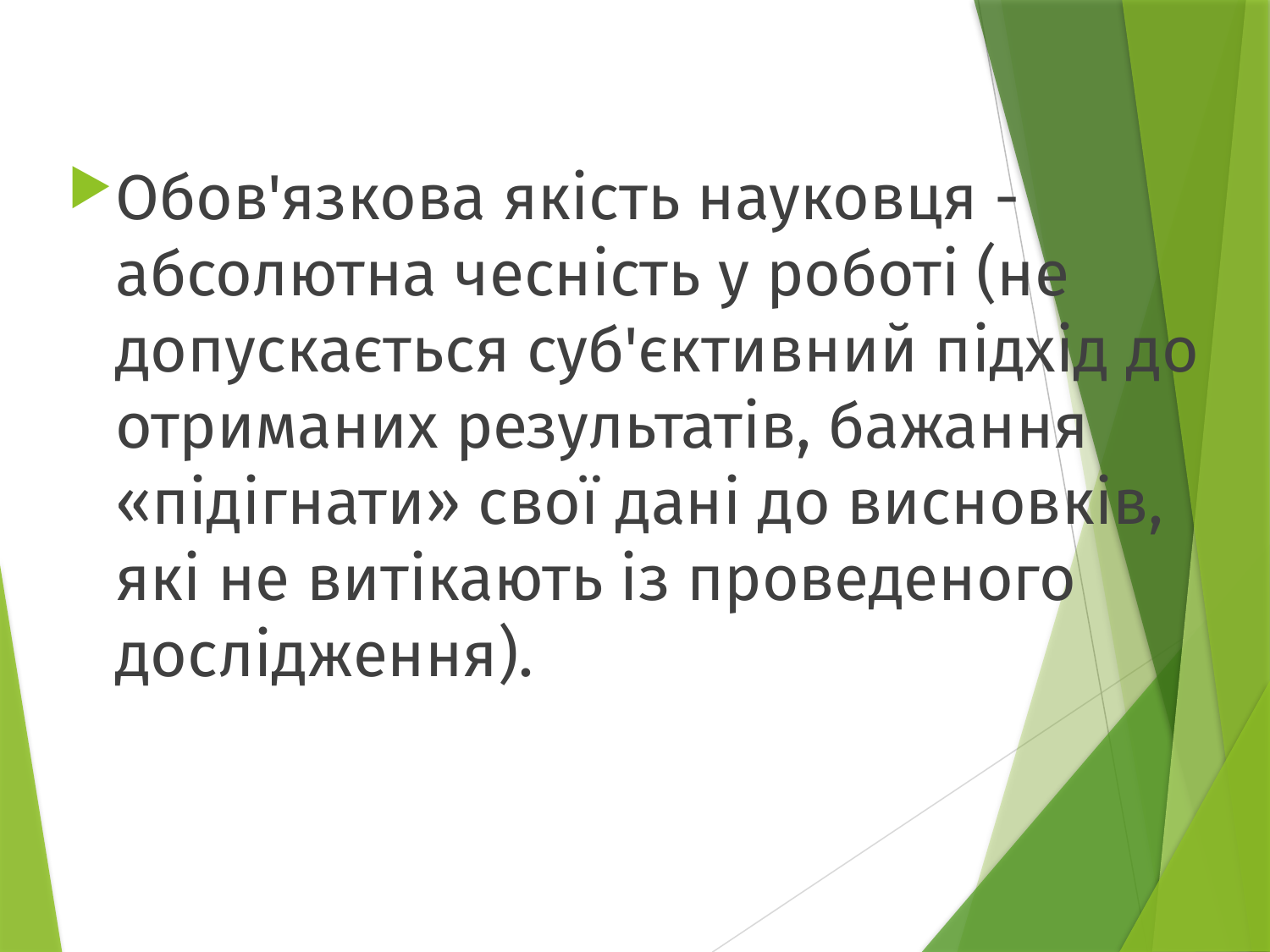

Обов'язкова якість науковця - абсолютна чесність у роботі (не допускається суб'єктивний підхід до отриманих результатів, бажання «підігнати» свої дані до висновків, які не витікають із проведеного дослідження).